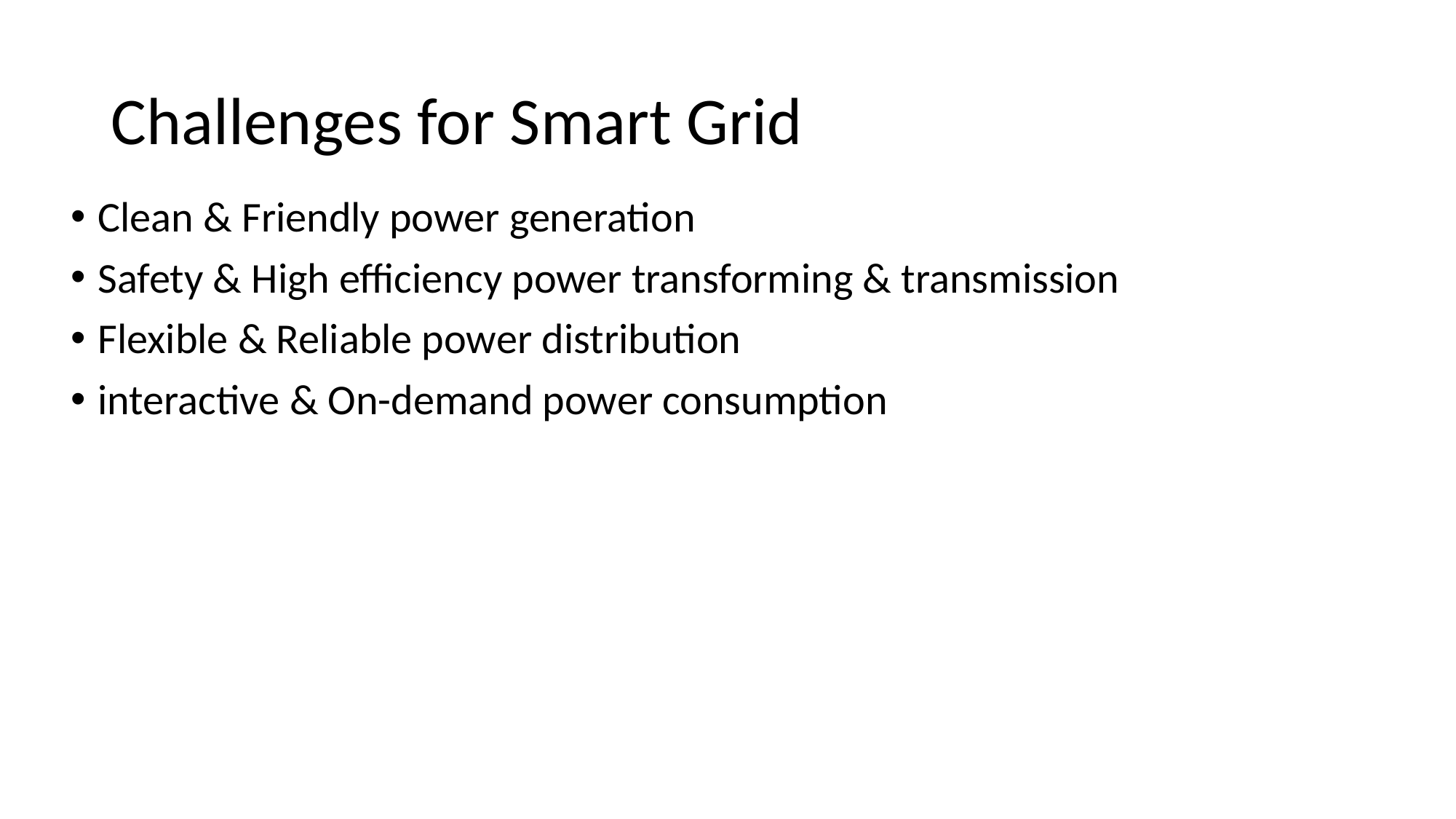

# Challenges for Smart Grid
Clean & Friendly power generation
Safety & High efficiency power transforming & transmission
Flexible & Reliable power distribution
interactive & On-demand power consumption